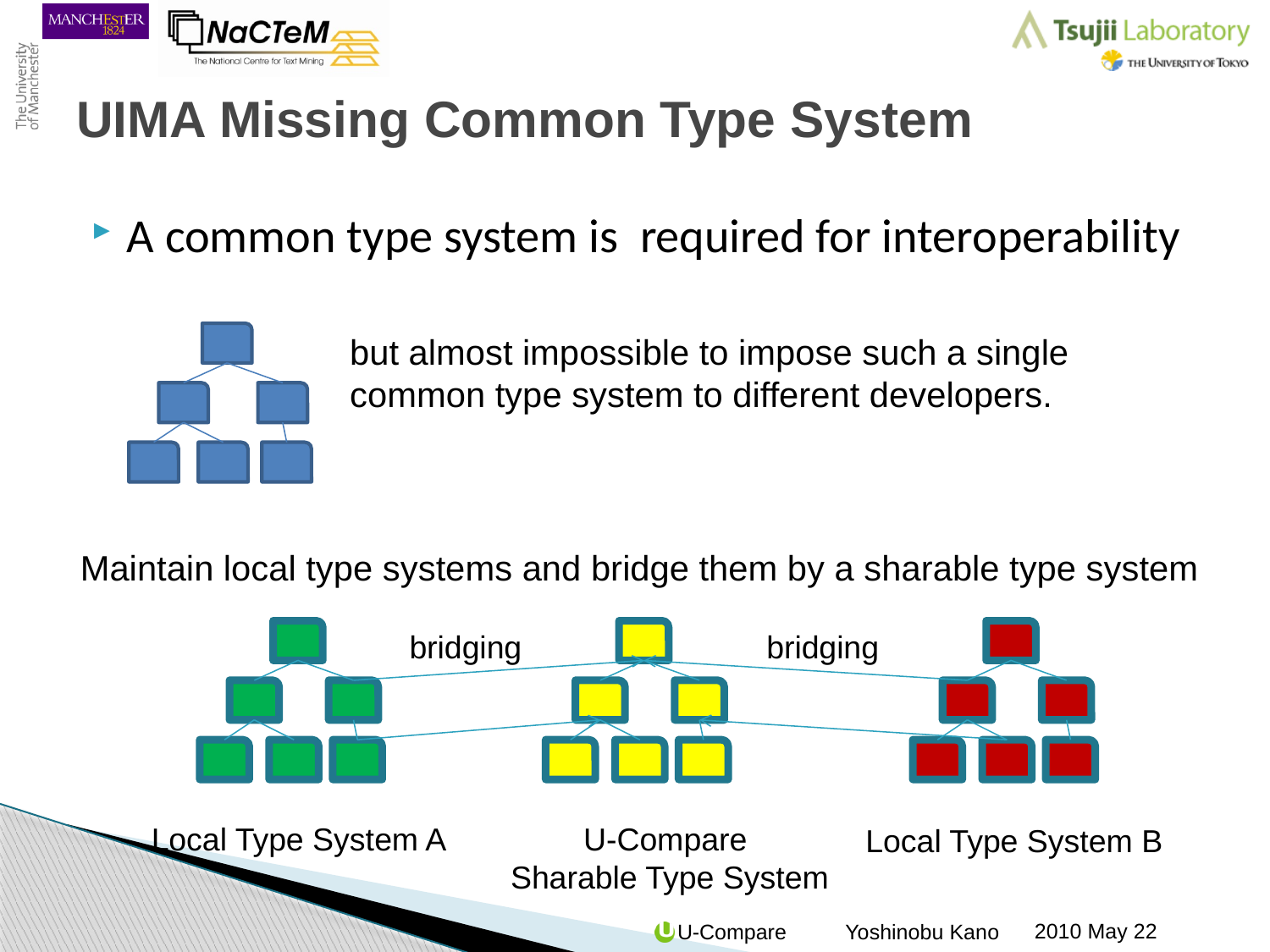

# UIMA Missing Common Type System
A common type system is  required for interoperability

but almost impossible to impose such a single common type system to different developers.
Maintain local type systems and bridge them by a sharable type system

bridging

bridging

Local Type System A
U-Compare
Sharable Type System
Local Type System B
2010 May 22
U-Compare          Yoshinobu Kano